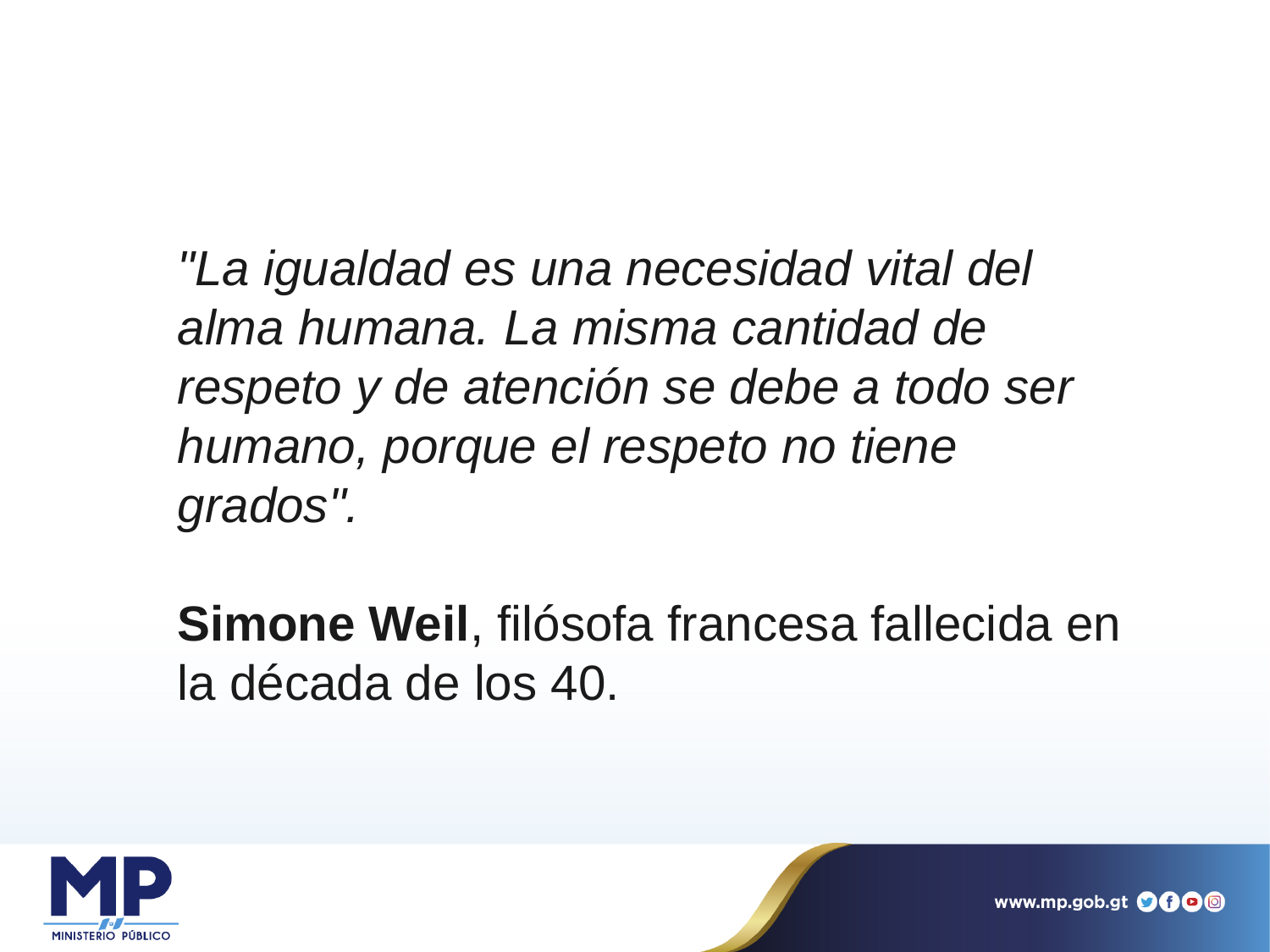

"La igualdad es una necesidad vital del alma humana. La misma cantidad de respeto y de atención se debe a todo ser humano, porque el respeto no tiene grados".

Simone Weil, filósofa francesa fallecida en la década de los 40.